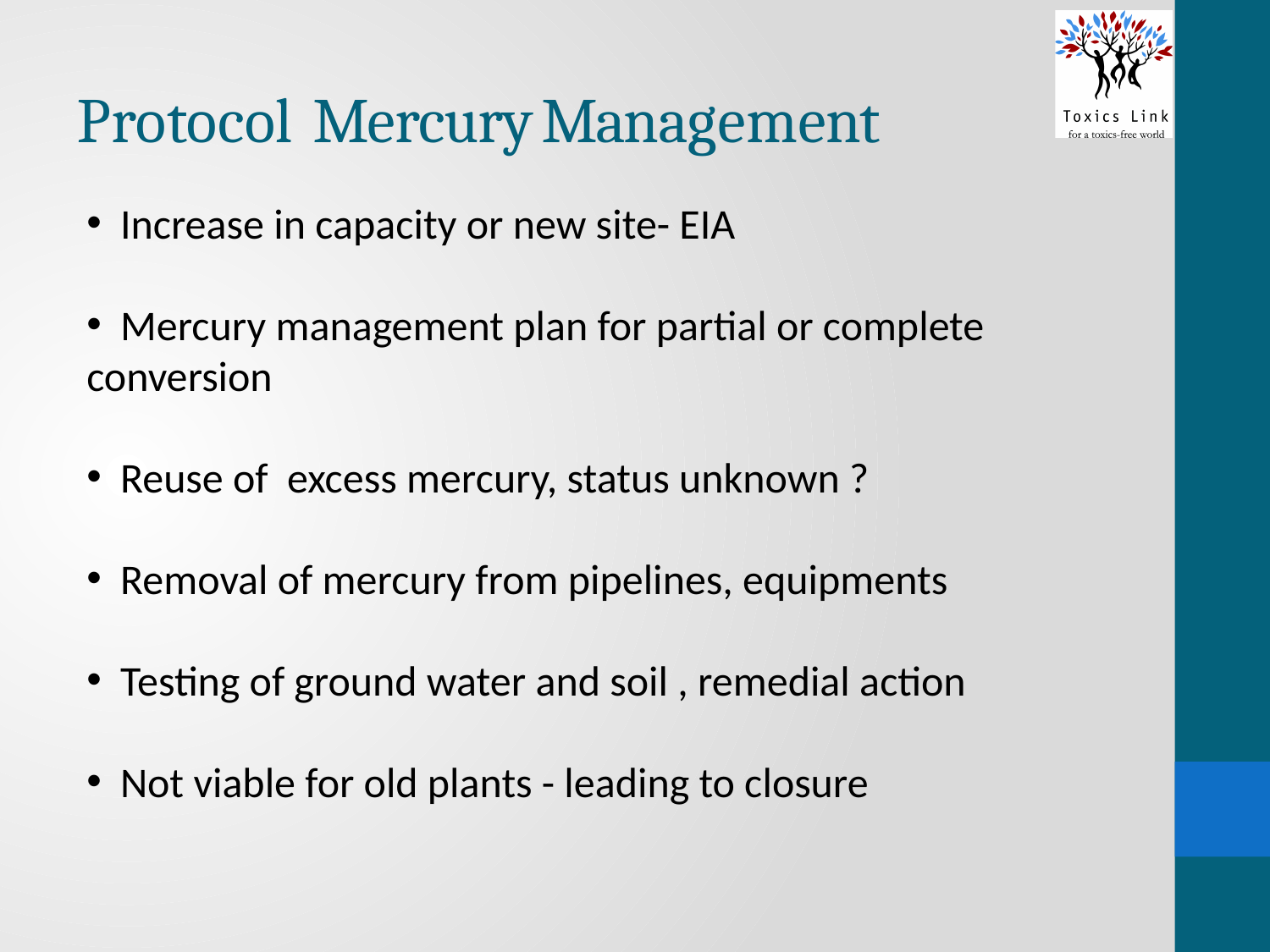

# Protocol  Mercury Management
  Increase in capacity or new site- EIA

  Mercury management plan for partial or complete  conversion

  Reuse of  excess mercury, status unknown ?

  Removal of mercury from pipelines, equipments

  Testing of ground water and soil , remedial action

  Not viable for old plants - leading to closure